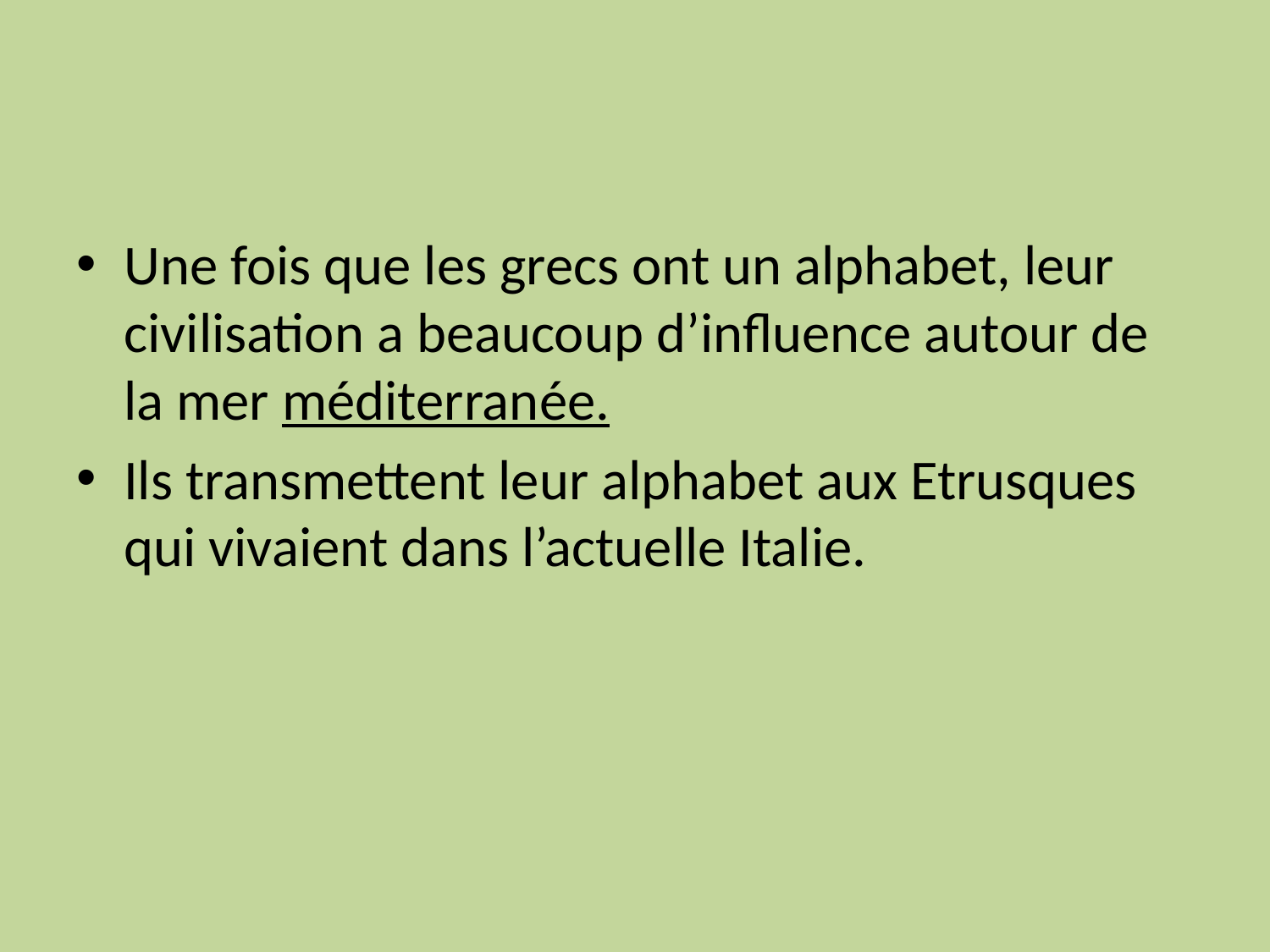

#
Une fois que les grecs ont un alphabet, leur civilisation a beaucoup d’influence autour de la mer méditerranée.
Ils transmettent leur alphabet aux Etrusques qui vivaient dans l’actuelle Italie.